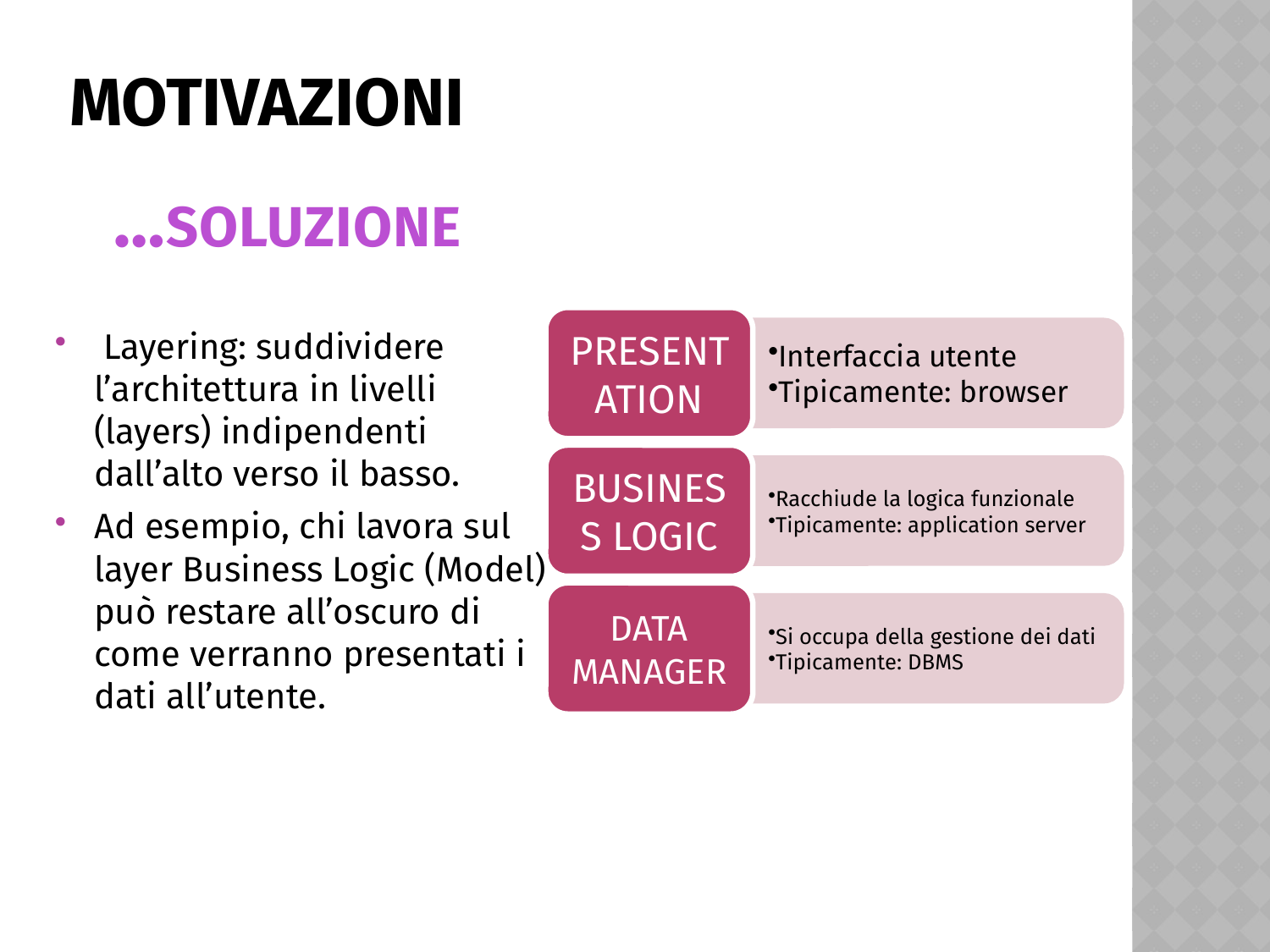

# MOTIVAZIONI
…SOLUZIONE
Interfaccia utente
Tipicamente: browser
BUSINESS LOGIC
Racchiude la logica funzionale
Tipicamente: application server
Si occupa della gestione dei dati
Tipicamente: DBMS
 Layering: suddividere l’architettura in livelli (layers) indipendenti dall’alto verso il basso.
Ad esempio, chi lavora sul layer Business Logic (Model) può restare all’oscuro di come verranno presentati i dati all’utente.